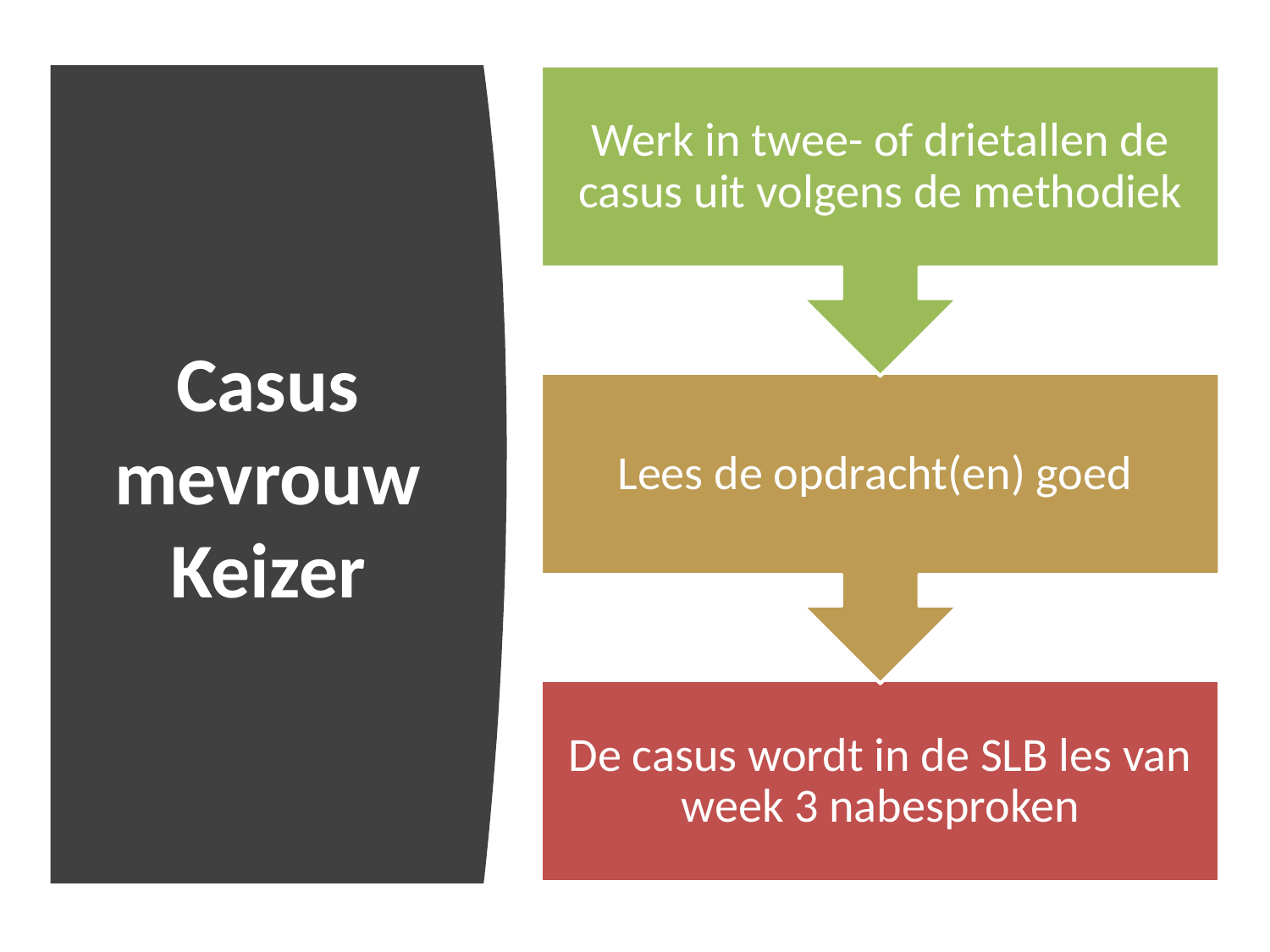

De casus wordt in de SLB les van week 3 nabesproken
Lees de opdracht(en) goed
Werk in twee- of drietallen de casus uit volgens de methodiek

# Casus mevrouw Keizer